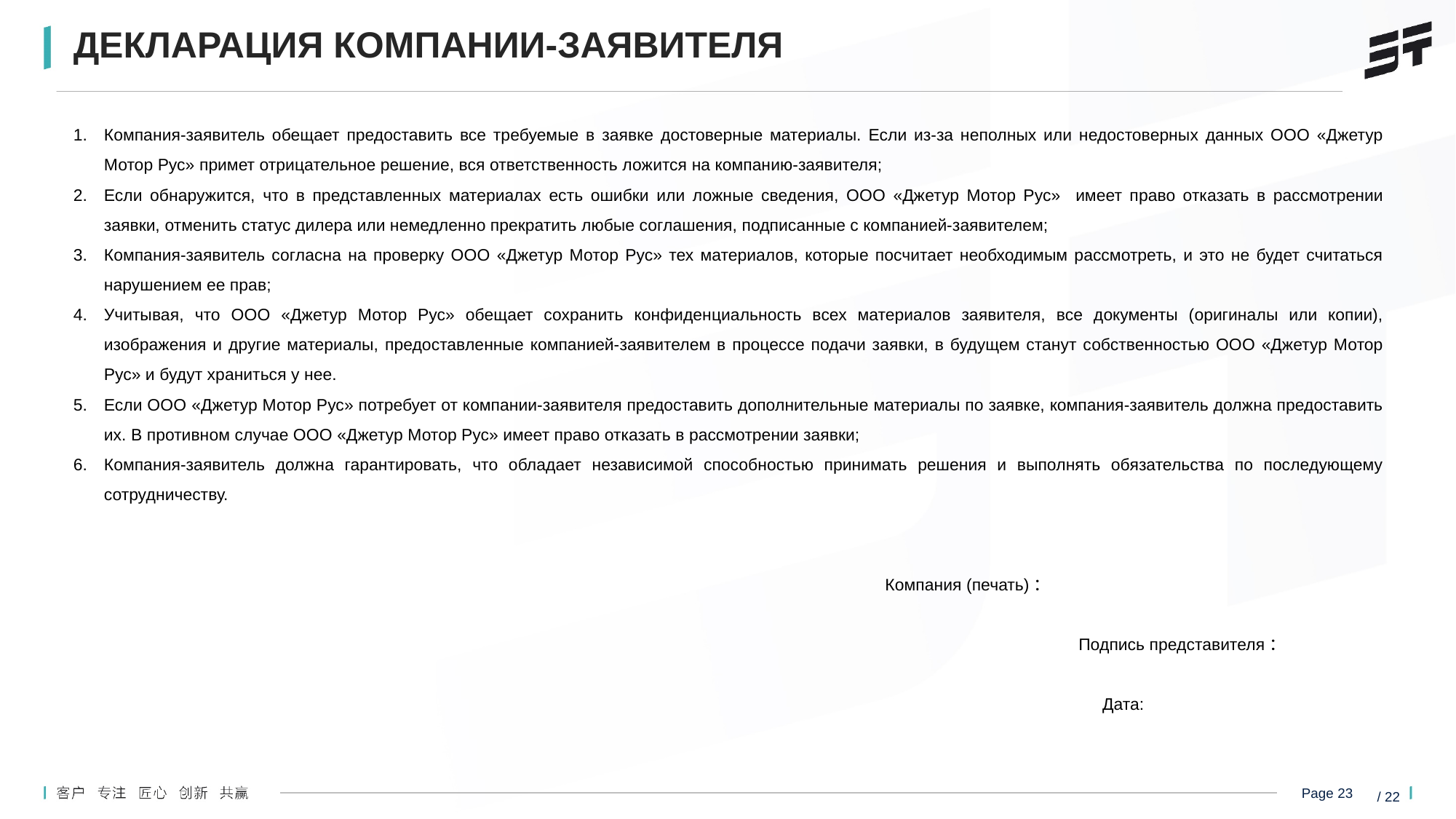

ДЕКЛАРАЦИЯ КОМПАНИИ-ЗАЯВИТЕЛЯ
Компания-заявитель обещает предоставить все требуемые в заявке достоверные материалы. Если из-за неполных или недостоверных данных ООО «Джетур Мотор Рус» примет отрицательное решение, вся ответственность ложится на компанию-заявителя;
Если обнаружится, что в представленных материалах есть ошибки или ложные сведения, ООО «Джетур Мотор Рус»  имеет право отказать в рассмотрении заявки, отменить статус дилера или немедленно прекратить любые соглашения, подписанные с компанией-заявителем;
Компания-заявитель согласна на проверку ООО «Джетур Мотор Рус» тех материалов, которые посчитает необходимым рассмотреть, и это не будет считаться нарушением ее прав;
Учитывая, что ООО «Джетур Мотор Рус» обещает сохранить конфиденциальность всех материалов заявителя, все документы (оригиналы или копии), изображения и другие материалы, предоставленные компанией-заявителем в процессе подачи заявки, в будущем станут собственностью ООО «Джетур Мотор Рус» и будут храниться у нее.
Если ООО «Джетур Мотор Рус» потребует от компании-заявителя предоставить дополнительные материалы по заявке, компания-заявитель должна предоставить их. В противном случае ООО «Джетур Мотор Рус» имеет право отказать в рассмотрении заявки;
Компания-заявитель должна гарантировать, что обладает независимой способностью принимать решения и выполнять обязательства по последующему сотрудничеству.

							Компания (печать)：

                                                                                                                                    	                                                                Подпись представителя：

                                                                                                                              		                                 Дата: